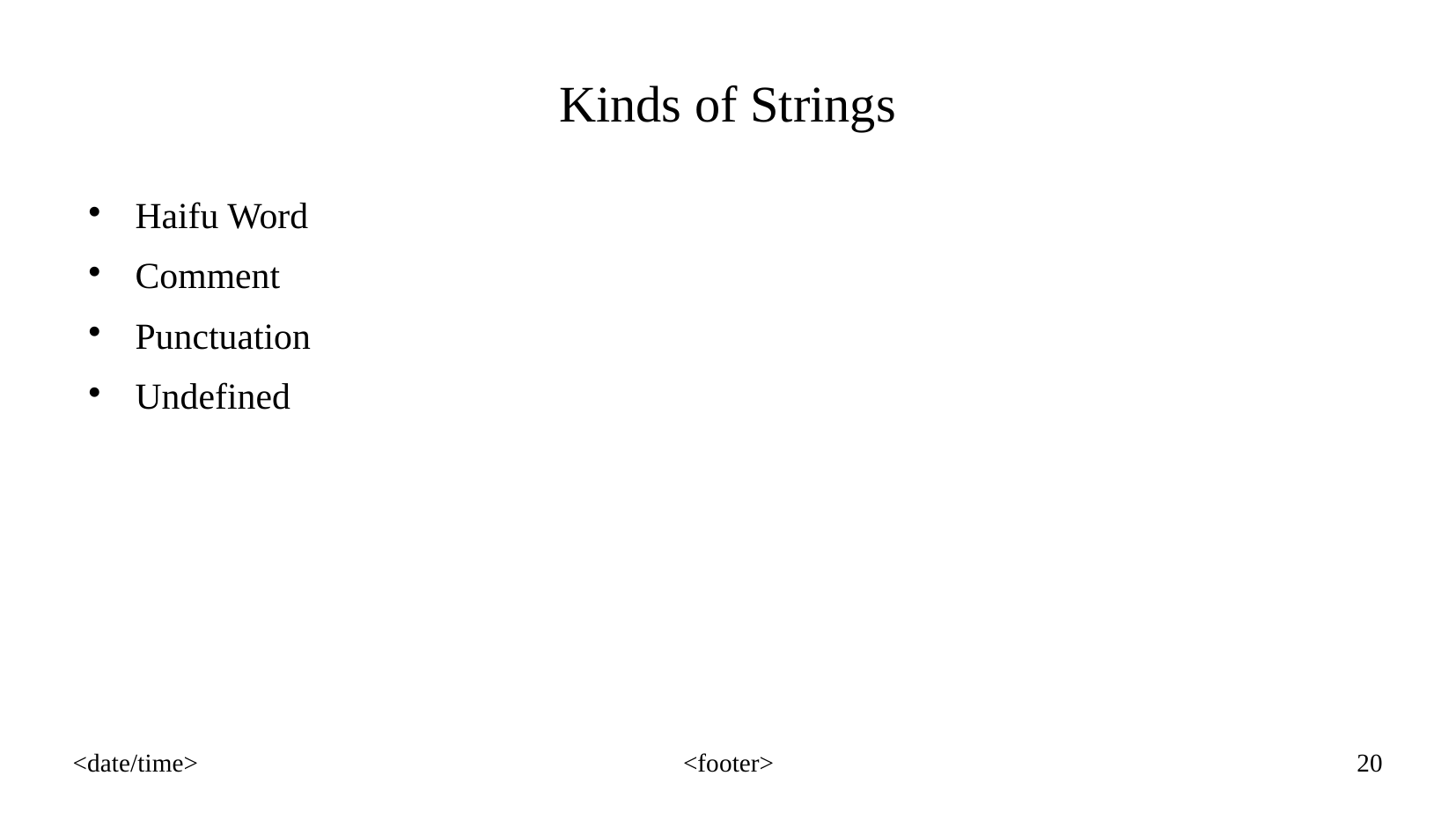

Kinds of Strings
Haifu Word
Comment
Punctuation
Undefined